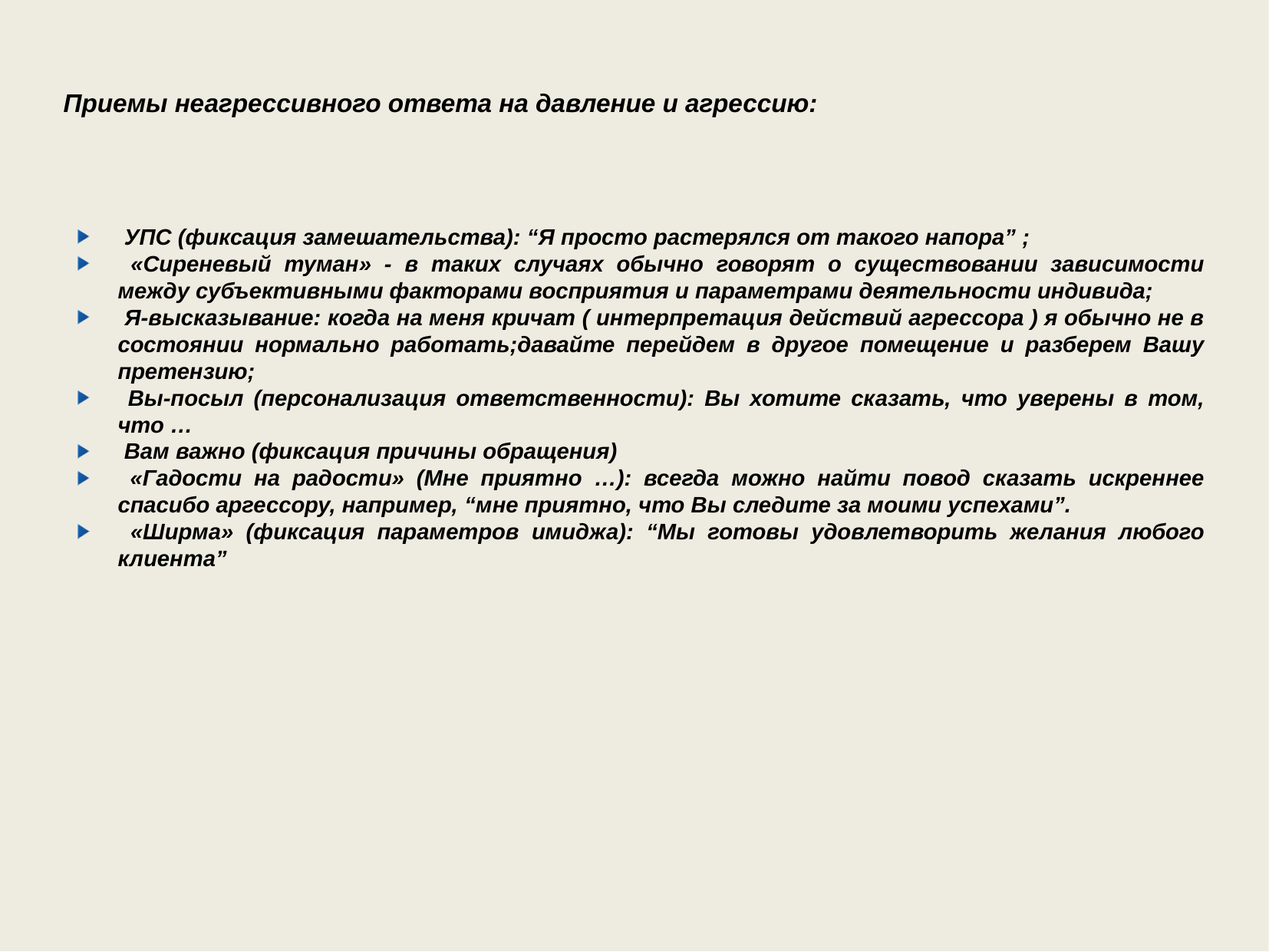

Приемы неагрессивного ответа на давление и агрессию:

 УПС (фиксация замешательства): “Я просто растерялся от такого напора” ;
 «Сиреневый туман» - в таких случаях обычно говорят о существовании зависимости между субъективными факторами восприятия и параметрами деятельности индивида;
 Я-высказывание: когда на меня кричат ( интерпретация действий агрессора ) я обычно не в состоянии нормально работать;давайте перейдем в другое помещение и разберем Вашу претензию;
 Вы-посыл (персонализация ответственности): Вы хотите сказать, что уверены в том, что …
 Вам важно (фиксация причины обращения)
 «Гадости на радости» (Мне приятно …): всегда можно найти повод сказать искреннее спасибо аргессору, например, “мне приятно, что Вы следите за моими успехами”.
 «Ширма» (фиксация параметров имиджа): “Мы готовы удовлетворить желания любого клиента”